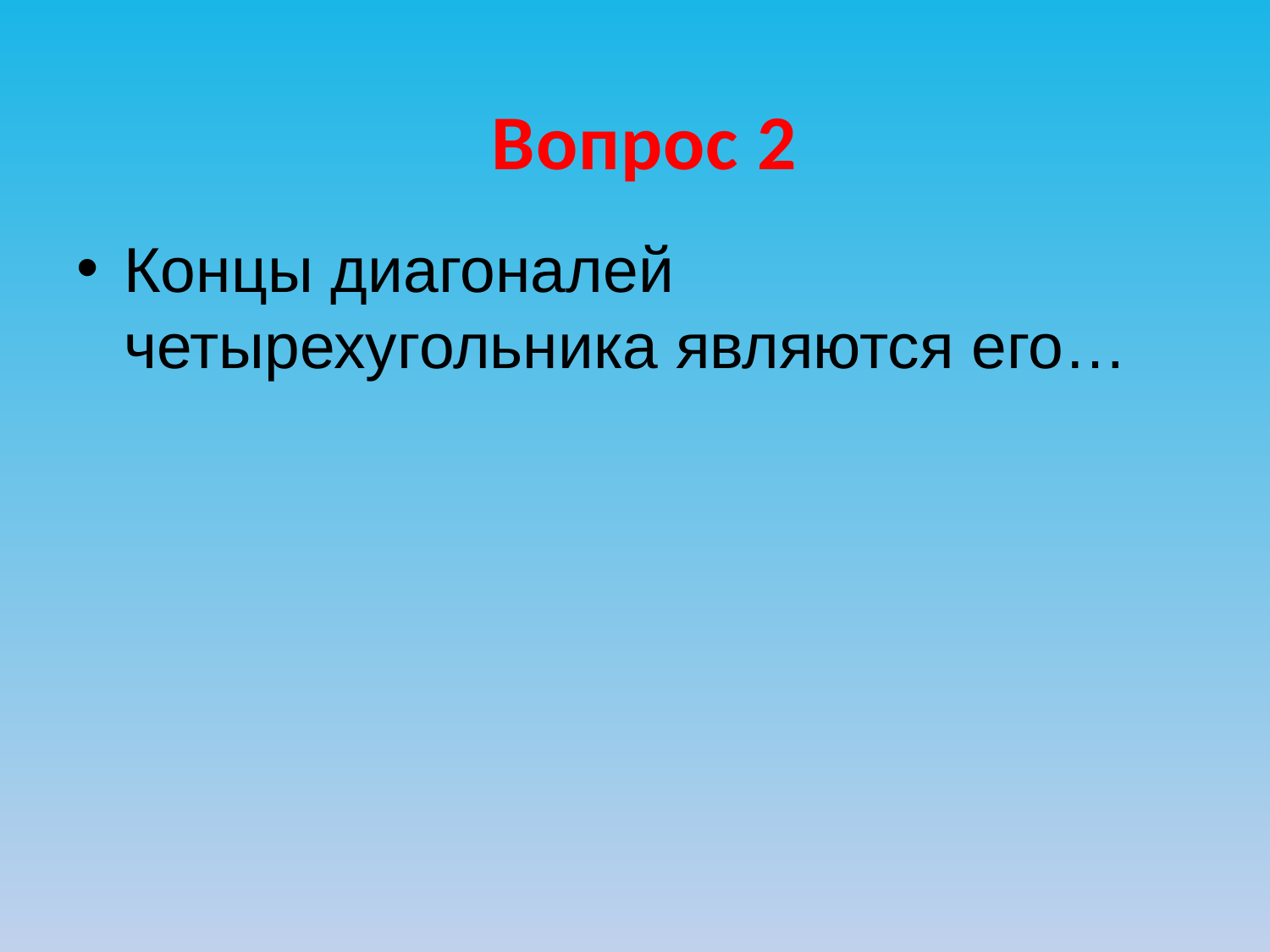

Вопрос 2
Концы диагоналей четырехугольника являются его…